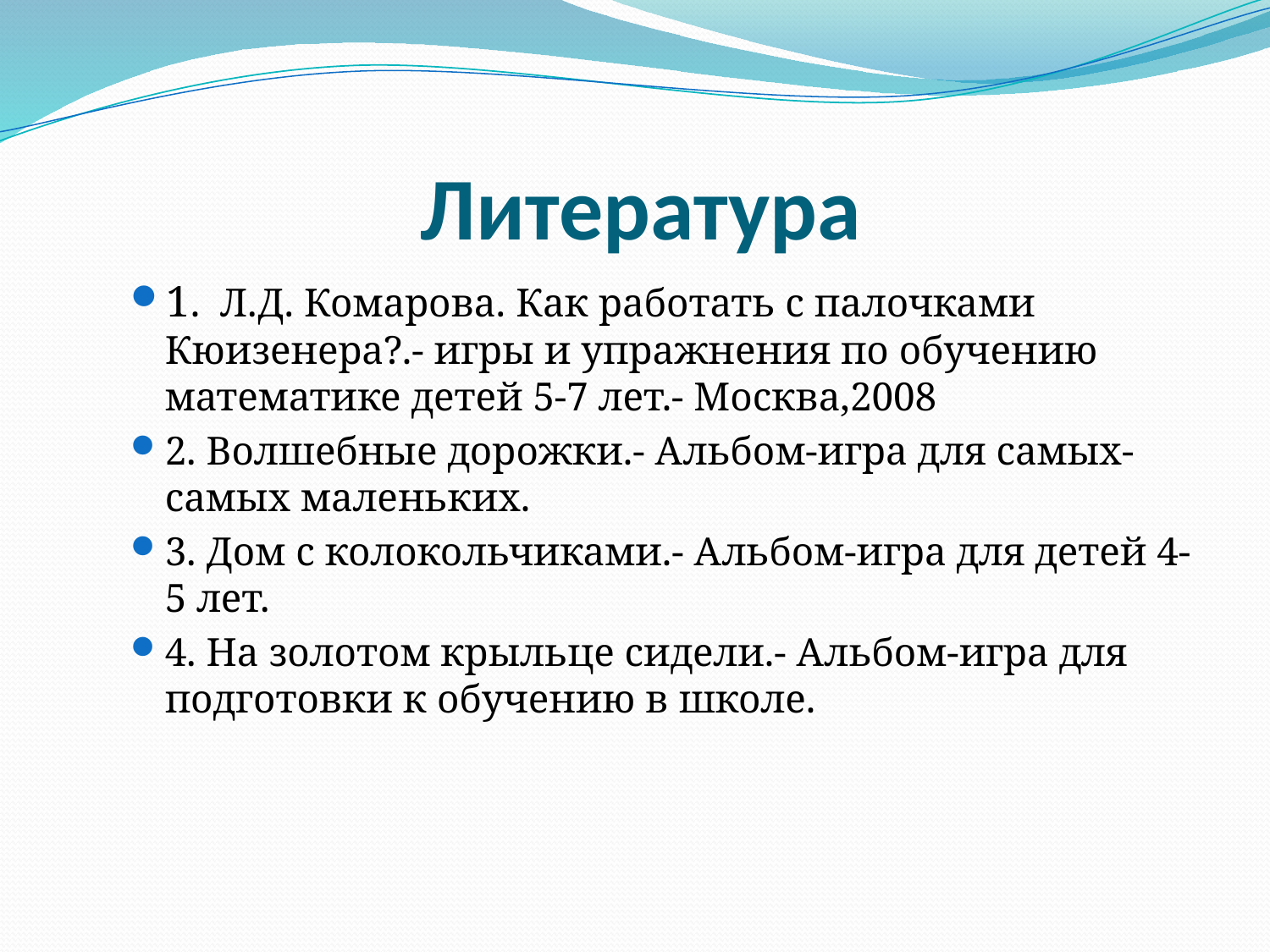

# Литература
1.  Л.Д. Комарова. Как работать с палочками Кюизенера?.- игры и упражнения по обучению математике детей 5-7 лет.- Москва,2008
2. Волшебные дорожки.- Альбом-игра для самых-самых маленьких.
3. Дом с колокольчиками.- Альбом-игра для детей 4-5 лет.
4. На золотом крыльце сидели.- Альбом-игра для подготовки к обучению в школе.